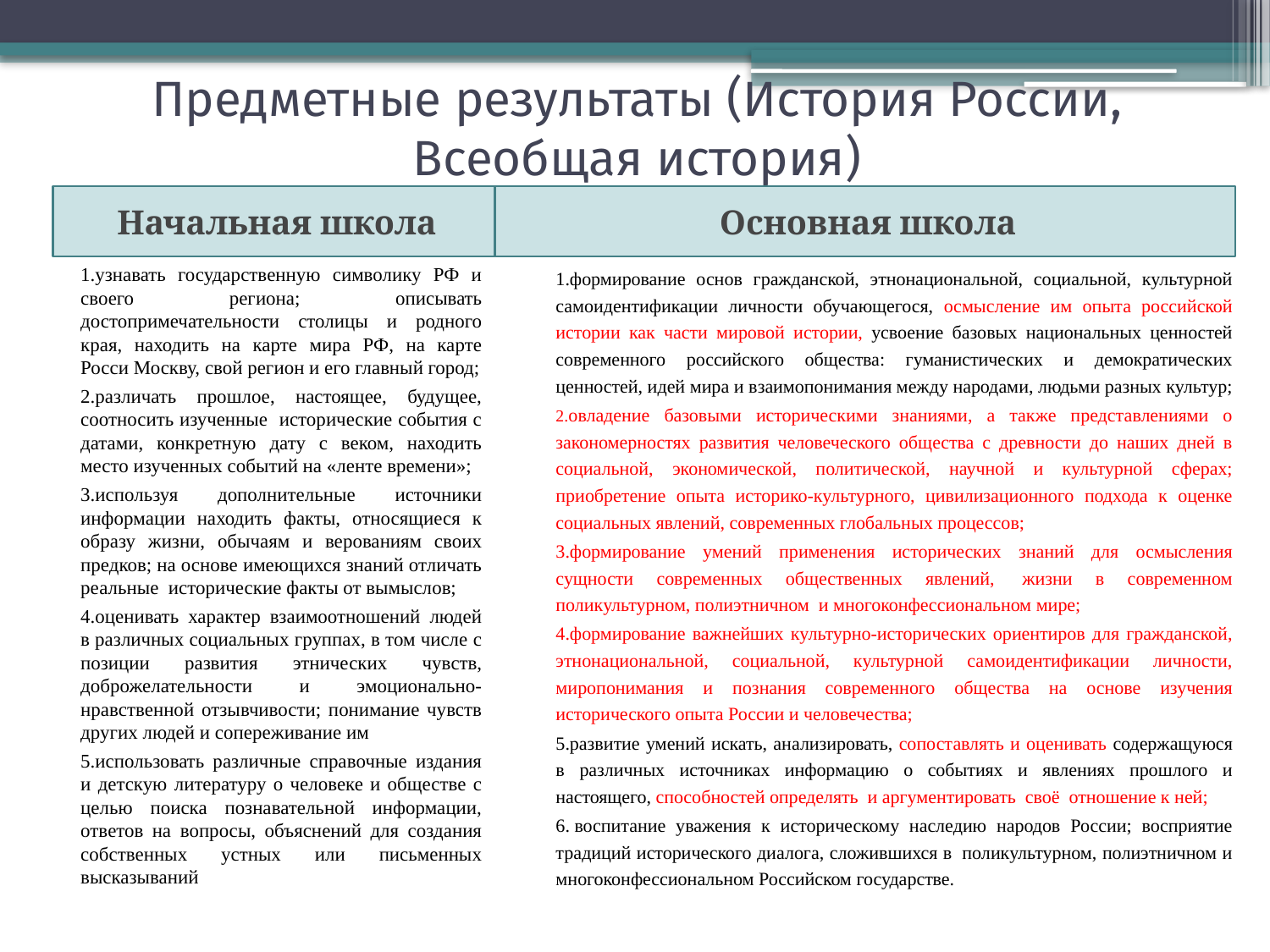

# Предметные результаты (История России, Всеобщая история)
Начальная школа
Основная школа
1.узнавать государственную символику РФ и своего региона; описывать достопримечательности столицы и родного края, находить на карте мира РФ, на карте Росси Москву, свой регион и его главный город;
2.различать прошлое, настоящее, будущее, соотносить изученные  исторические события с датами, конкретную дату с веком, находить место изученных событий на «ленте времени»;
3.используя дополнительные источники информации находить факты, относящиеся к образу жизни, обычаям и верованиям своих предков; на основе имеющихся знаний отличать реальные  исторические факты от вымыслов;
4.оценивать характер взаимоотношений людей в различных социальных группах, в том числе с позиции развития этнических чувств, доброжелательности и эмоционально-нравственной отзывчивости; понимание чувств других людей и сопереживание им
5.использовать различные справочные издания и детскую литературу о человеке и обществе с целью поиска познавательной информации, ответов на вопросы, объяснений для создания собственных устных или письменных высказываний
1.формирование основ гражданской, этнонациональной, социальной, культурной самоидентификации личности обучающегося, осмысление им опыта российской истории как части мировой истории, усвоение базовых национальных ценностей современного российского общества: гуманистических и демократических ценностей, идей мира и взаимопонимания между народами, людьми разных культур;
2.овладение базовыми историческими знаниями, а также представлениями о закономерностях развития человеческого общества с древности до наших дней в социальной, экономической, политической, научной и культурной сферах; приобретение опыта историко-культурного, цивилизационного подхода к оценке социальных явлений, современных глобальных процессов;
3.формирование умений применения исторических знаний для осмысления сущности современных общественных явлений,  жизни в современном поликультурном, полиэтничном  и многоконфессиональном мире;
4.формирование важнейших культурно-исторических ориентиров для гражданской, этнонациональной, социальной, культурной самоидентификации личности, миропонимания и познания современного общества на основе изучения исторического опыта России и человечества;
5.развитие умений искать, анализировать, сопоставлять и оценивать содержащуюся в различных источниках информацию о событиях и явлениях прошлого и настоящего, способностей определять  и аргументировать  своё  отношение к ней;
6. воспитание уважения к историческому наследию народов России; восприятие традиций исторического диалога, сложившихся в  поликультурном, полиэтничном и многоконфессиональном Российском государстве.